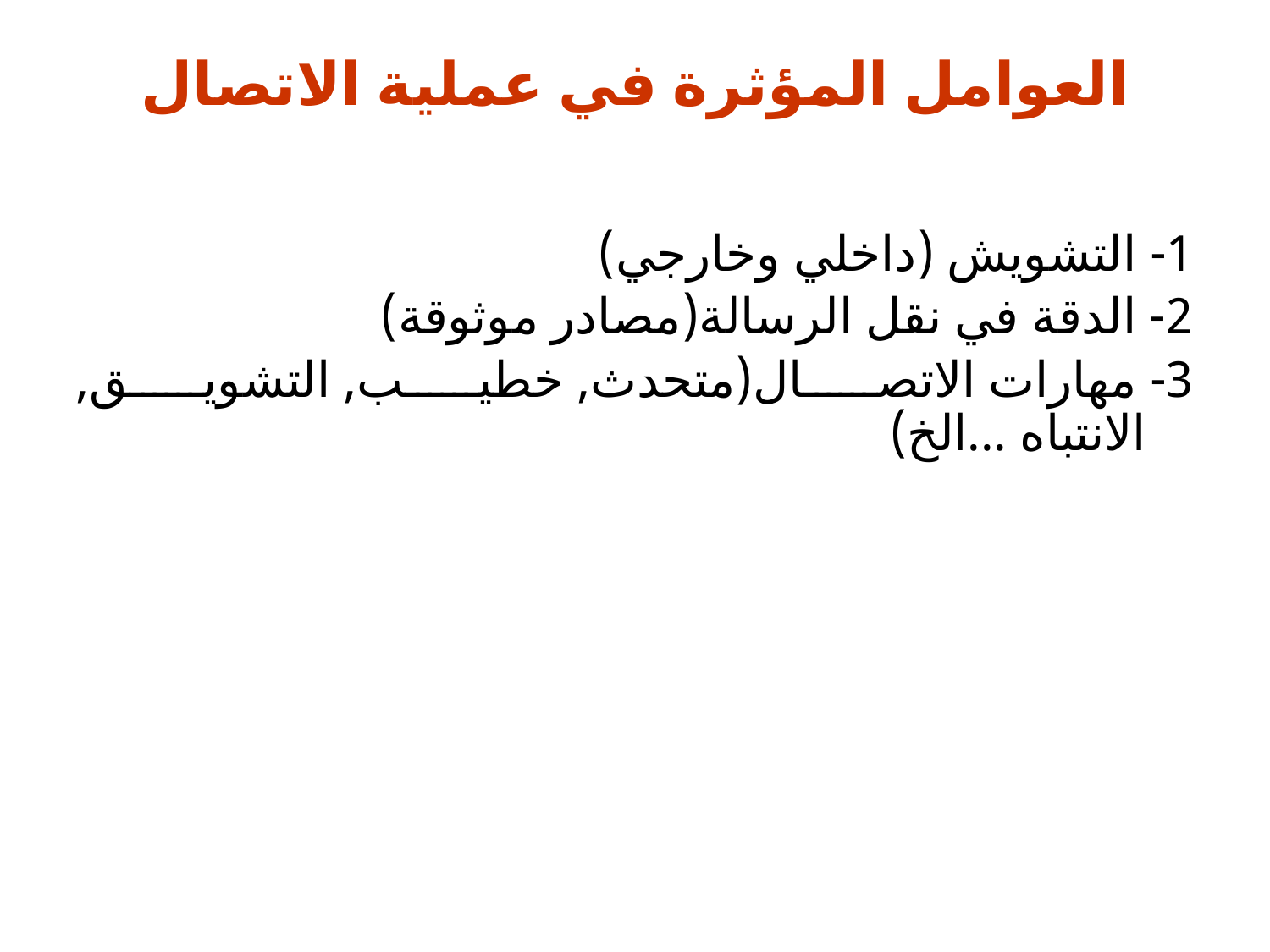

# العوامل المؤثرة في عملية الاتصال
1- التشويش (داخلي وخارجي)
2- الدقة في نقل الرسالة(مصادر موثوقة)
3- مهارات الاتصال(متحدث, خطيب, التشويق, الانتباه ...الخ)